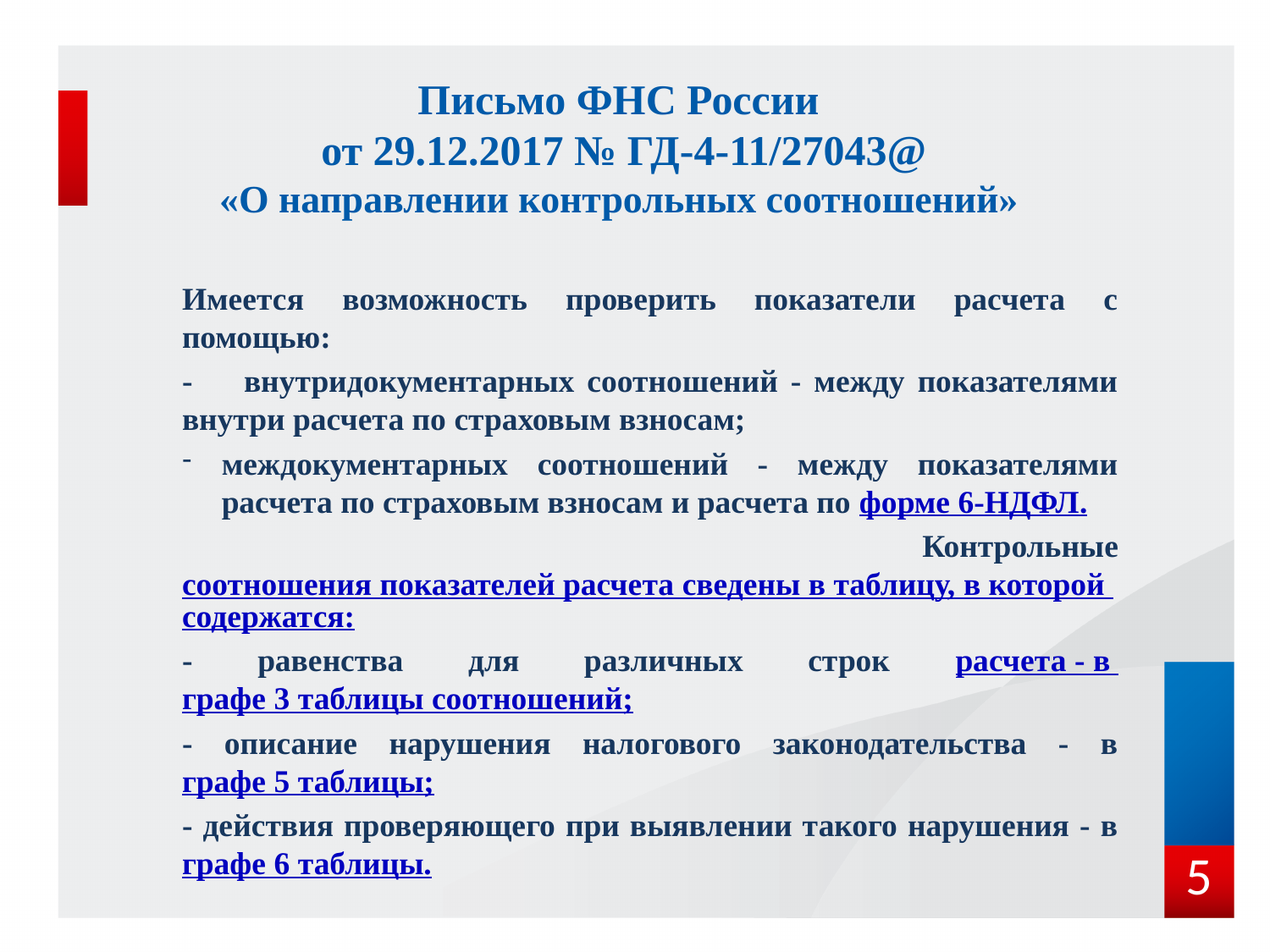

# Письмо ФНС России от 29.12.2017 № ГД-4-11/27043@ «О направлении контрольных соотношений»

Имеется возможность проверить показатели расчета с помощью:
-    внутридокументарных соотношений - между показателями внутри расчета по страховым взносам;
междокументарных соотношений - между показателями расчета по страховым взносам и расчета по форме 6-НДФЛ.
 Контрольные соотношения показателей расчета сведены в таблицу, в которой содержатся:
- равенства для различных строк расчета - в графе 3 таблицы соотношений;
- описание нарушения налогового законодательства - в графе 5 таблицы;
- действия проверяющего при выявлении такого нарушения - в графе 6 таблицы.

5